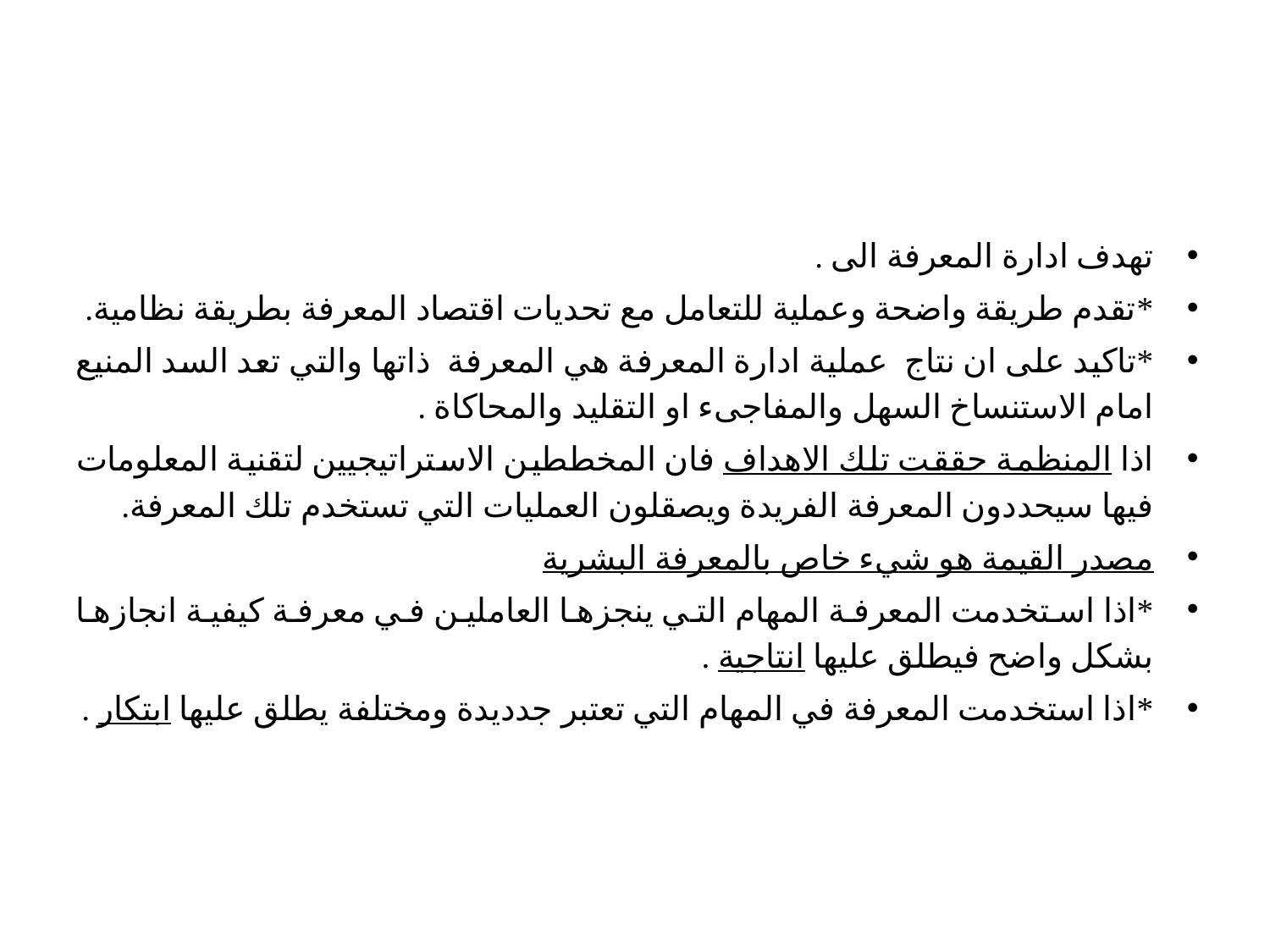

تهدف ادارة المعرفة الى .
*تقدم طريقة واضحة وعملية للتعامل مع تحديات اقتصاد المعرفة بطريقة نظامية.
*تاكيد على ان نتاج  عملية ادارة المعرفة هي المعرفة  ذاتها والتي تعد السد المنيع امام الاستنساخ السهل والمفاجىء او التقليد والمحاكاة .
اذا المنظمة حققت تلك الاهداف فان المخططين الاستراتيجيين لتقنية المعلومات فيها سيحددون المعرفة الفريدة ويصقلون العمليات التي تستخدم تلك المعرفة.
مصدر القيمة هو شيء خاص بالمعرفة البشرية
*اذا استخدمت المعرفة المهام التي ينجزها العاملين في معرفة كيفية انجازها بشكل واضح فيطلق عليها انتاجية .
*اذا استخدمت المعرفة في المهام التي تعتبر جدديدة ومختلفة يطلق عليها ابتكار .